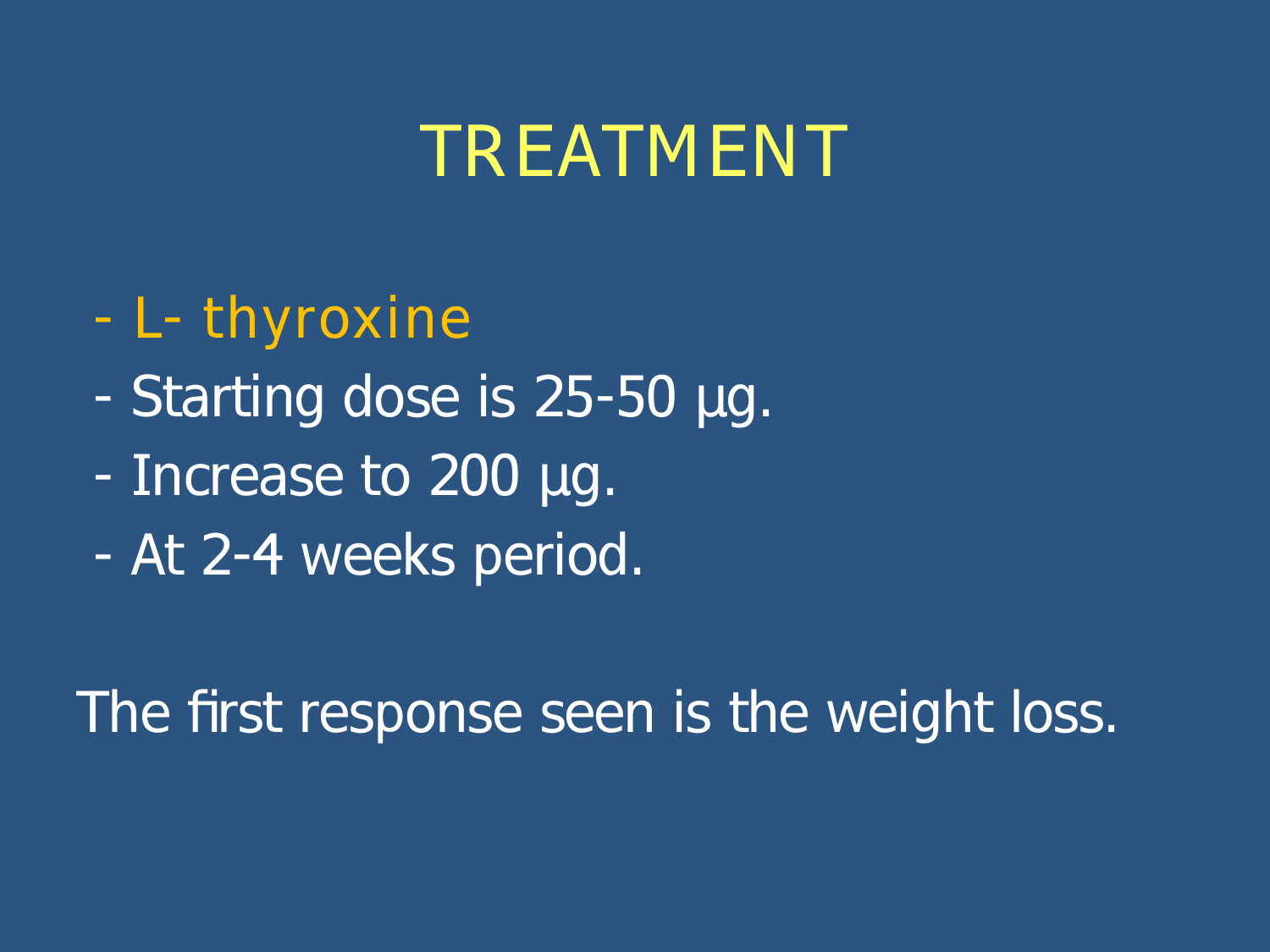

# TREATMENT
 - L- thyroxine
 - Starting dose is 25-50 µg.
 - Increase to 200 µg.
 - At 2-4 weeks period.

The first response seen is the weight loss.